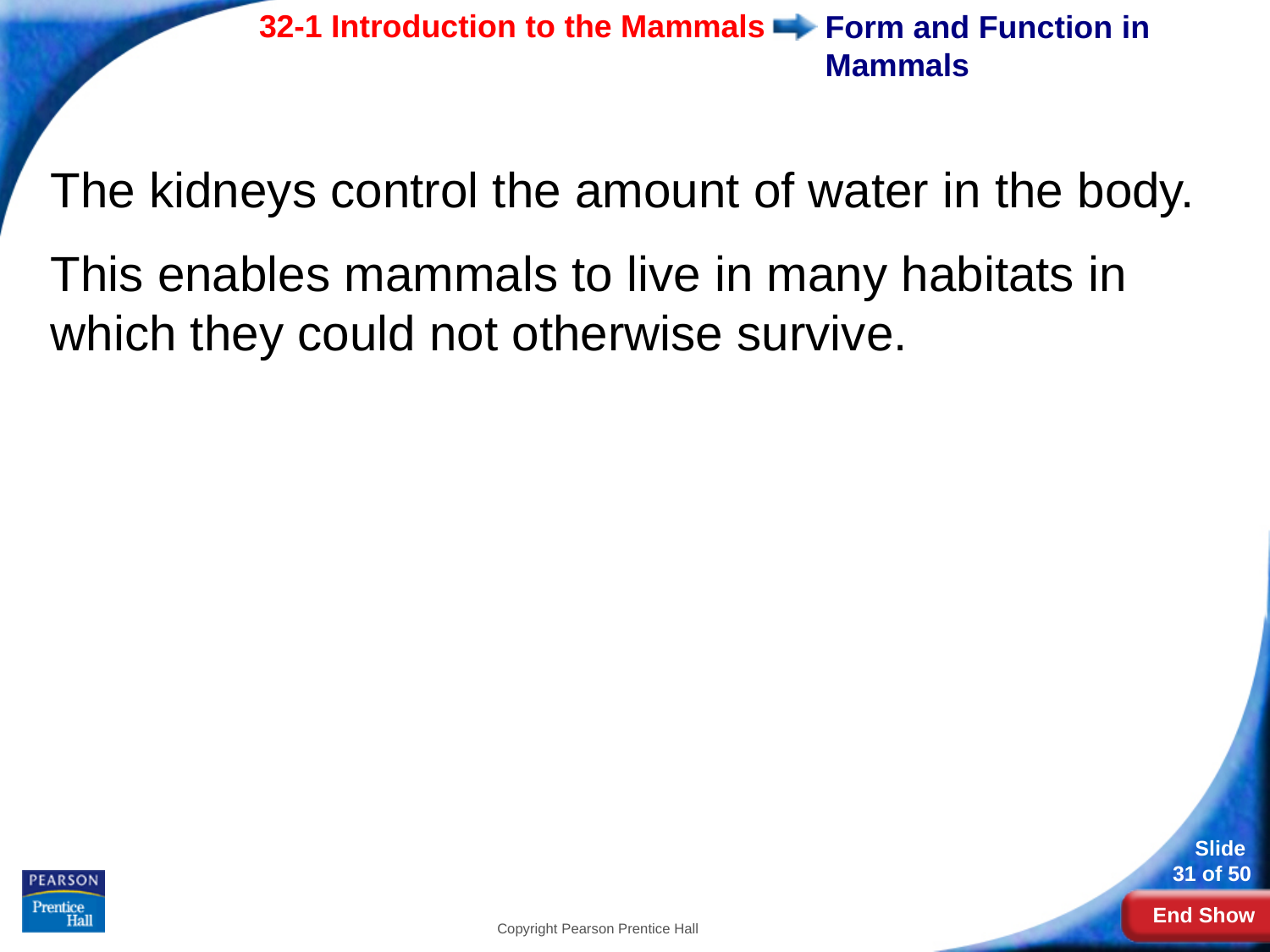

# Form and Function in Mammals
The kidneys control the amount of water in the body.
This enables mammals to live in many habitats in which they could not otherwise survive.
Copyright Pearson Prentice Hall